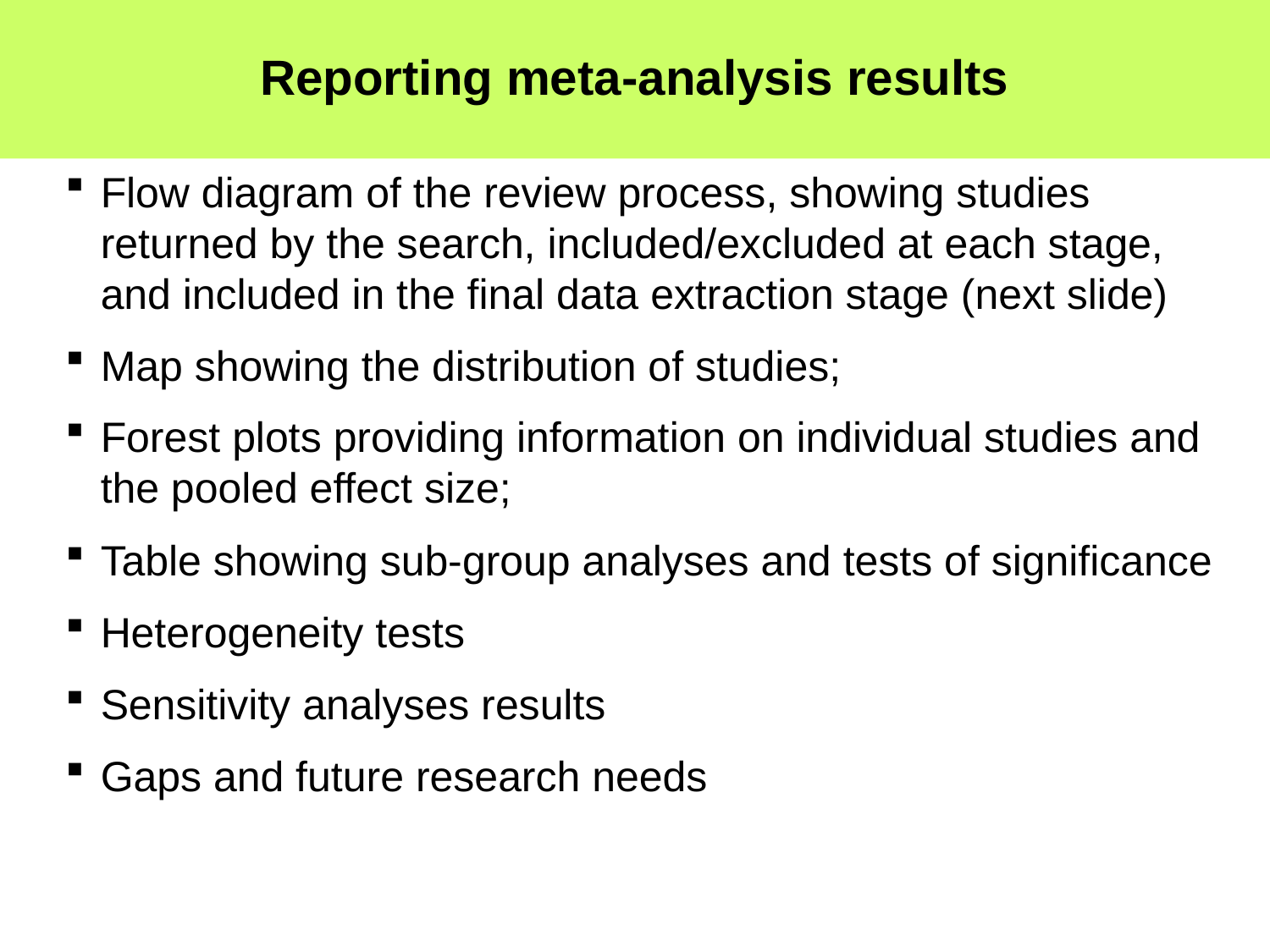

# Reporting meta-analysis results
Flow diagram of the review process, showing studies returned by the search, included/excluded at each stage, and included in the final data extraction stage (next slide)
Map showing the distribution of studies;
Forest plots providing information on individual studies and the pooled effect size;
Table showing sub-group analyses and tests of significance
Heterogeneity tests
Sensitivity analyses results
Gaps and future research needs